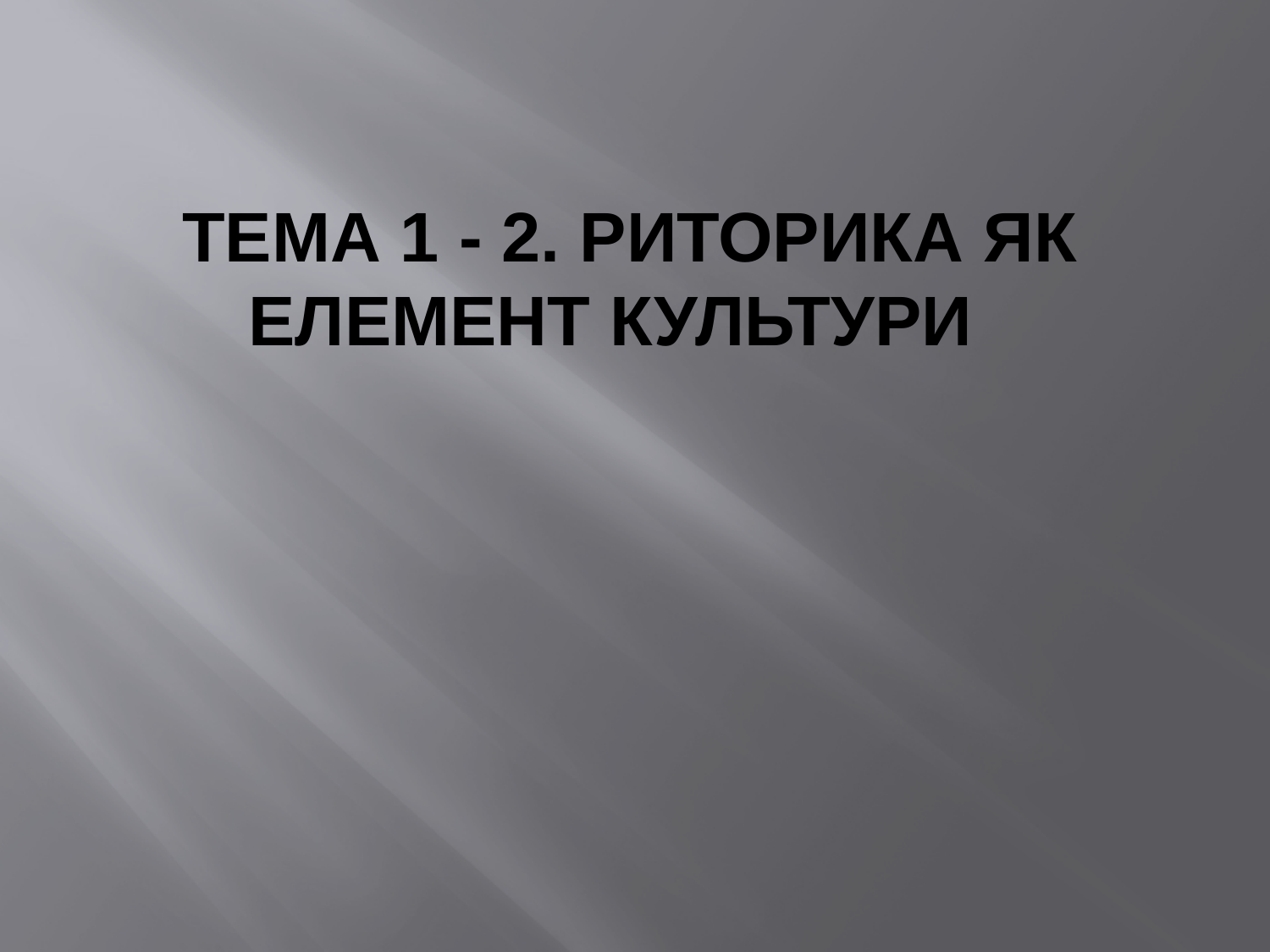

# Тема 1 - 2. Риторика як елемент культури